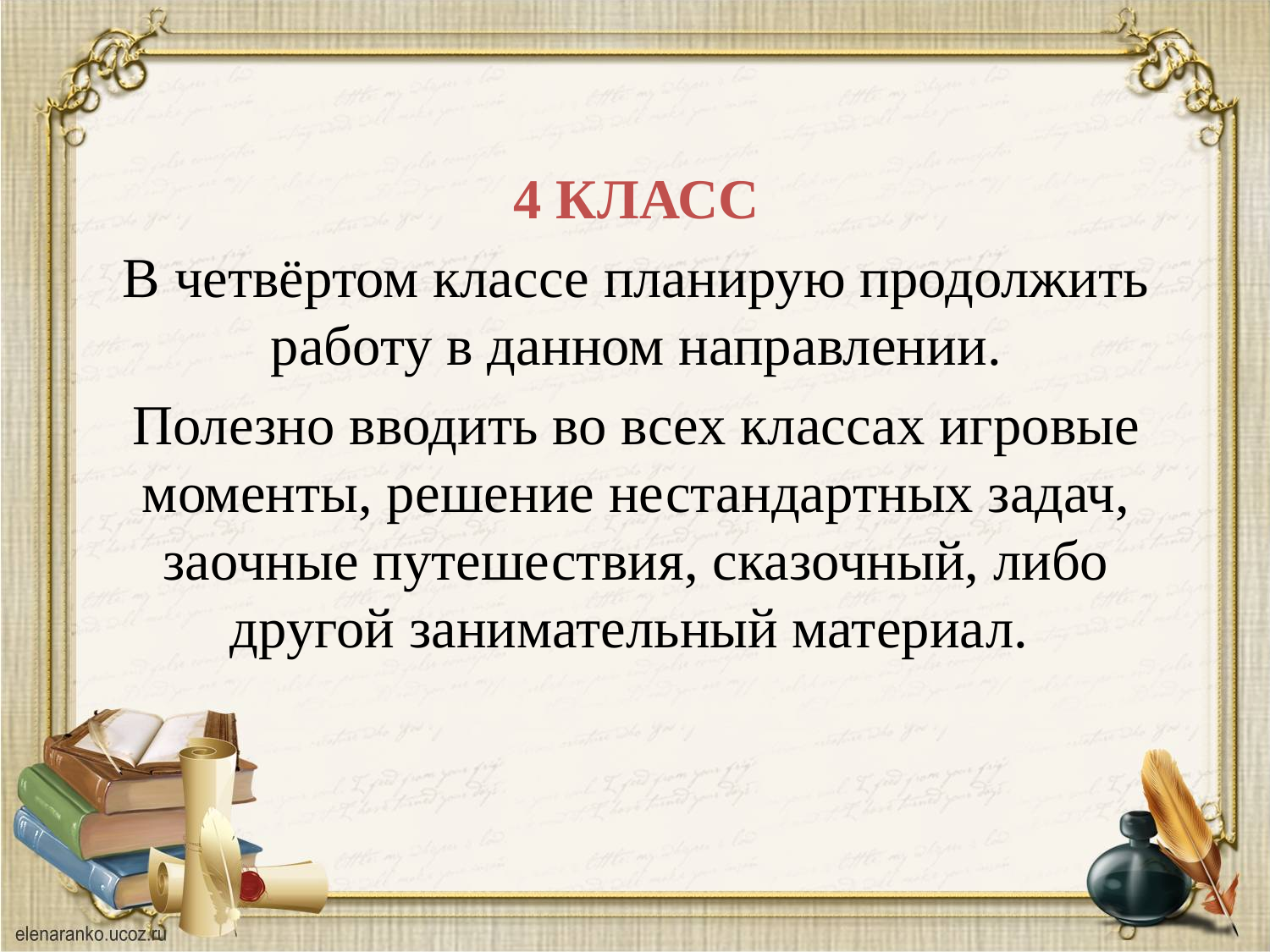

4 КЛАСС
В четвёртом классе планирую продолжить работу в данном направлении.
Полезно вводить во всех классах игровые моменты, решение нестандартных задач, заочные путешествия, сказочный, либо другой занимательный материал.